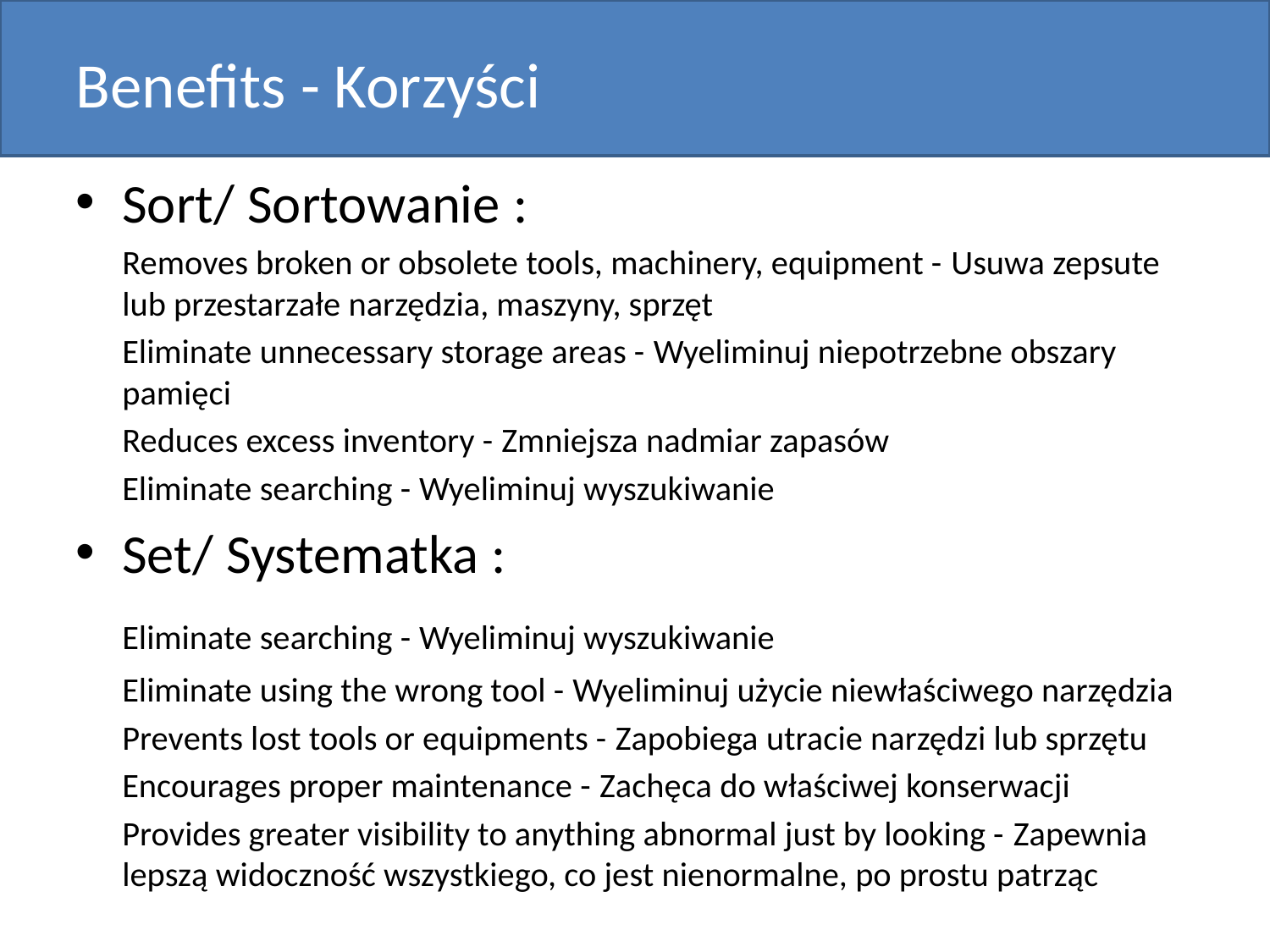

# Benefits - Korzyści
Sort/ Sortowanie :
	Removes broken or obsolete tools, machinery, equipment - Usuwa zepsute lub przestarzałe narzędzia, maszyny, sprzęt
	Eliminate unnecessary storage areas - Wyeliminuj niepotrzebne obszary pamięci
	Reduces excess inventory - Zmniejsza nadmiar zapasów
	Eliminate searching - Wyeliminuj wyszukiwanie
Set/ Systematka :
	Eliminate searching - Wyeliminuj wyszukiwanie
	Eliminate using the wrong tool - Wyeliminuj użycie niewłaściwego narzędzia
	Prevents lost tools or equipments - Zapobiega utracie narzędzi lub sprzętu
	Encourages proper maintenance - Zachęca do właściwej konserwacji
	Provides greater visibility to anything abnormal just by looking - Zapewnia lepszą widoczność wszystkiego, co jest nienormalne, po prostu patrząc